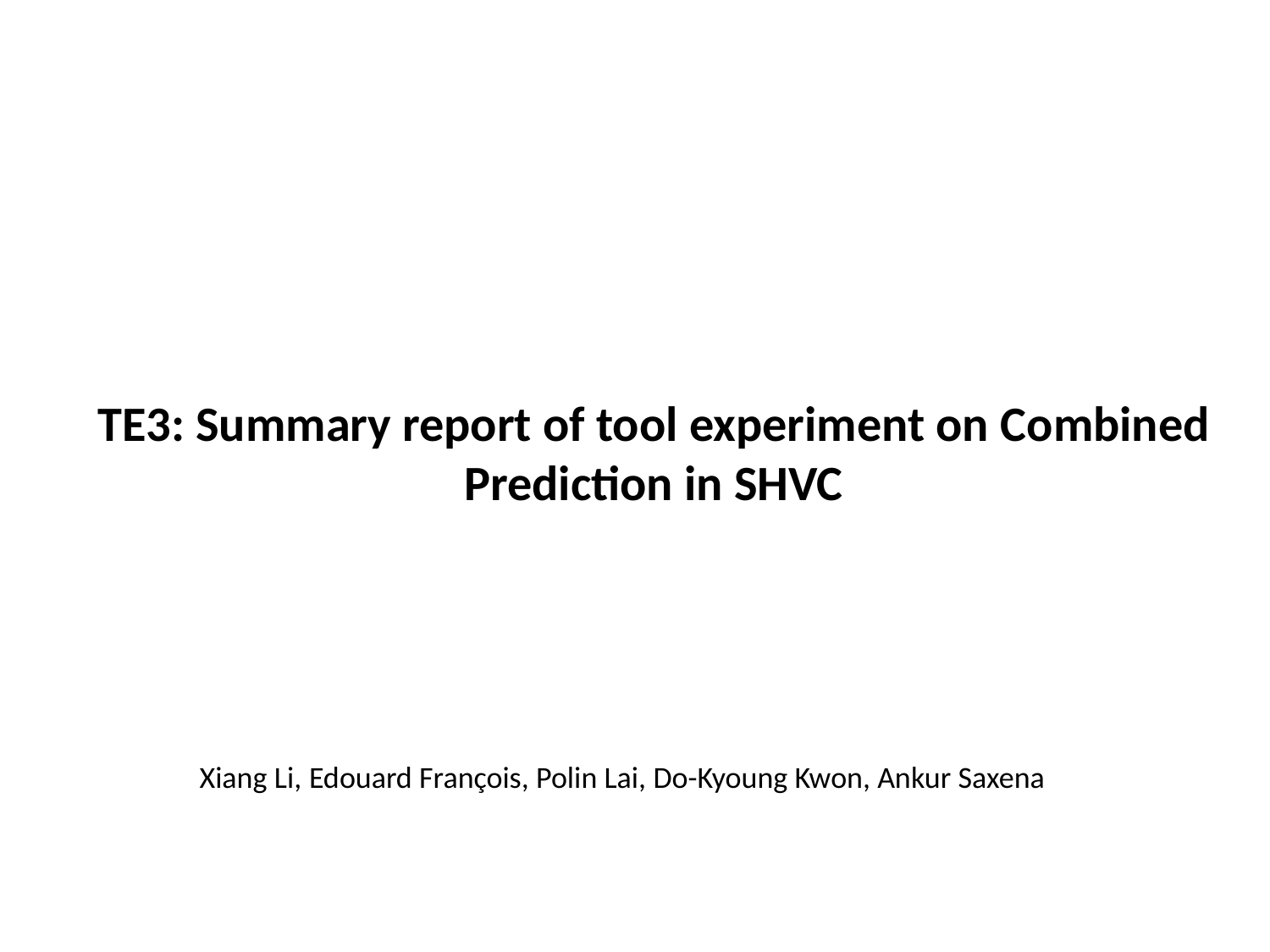

# TE3: Summary report of tool experiment on Combined Prediction in SHVC
Xiang Li, Edouard François, Polin Lai, Do-Kyoung Kwon, Ankur Saxena